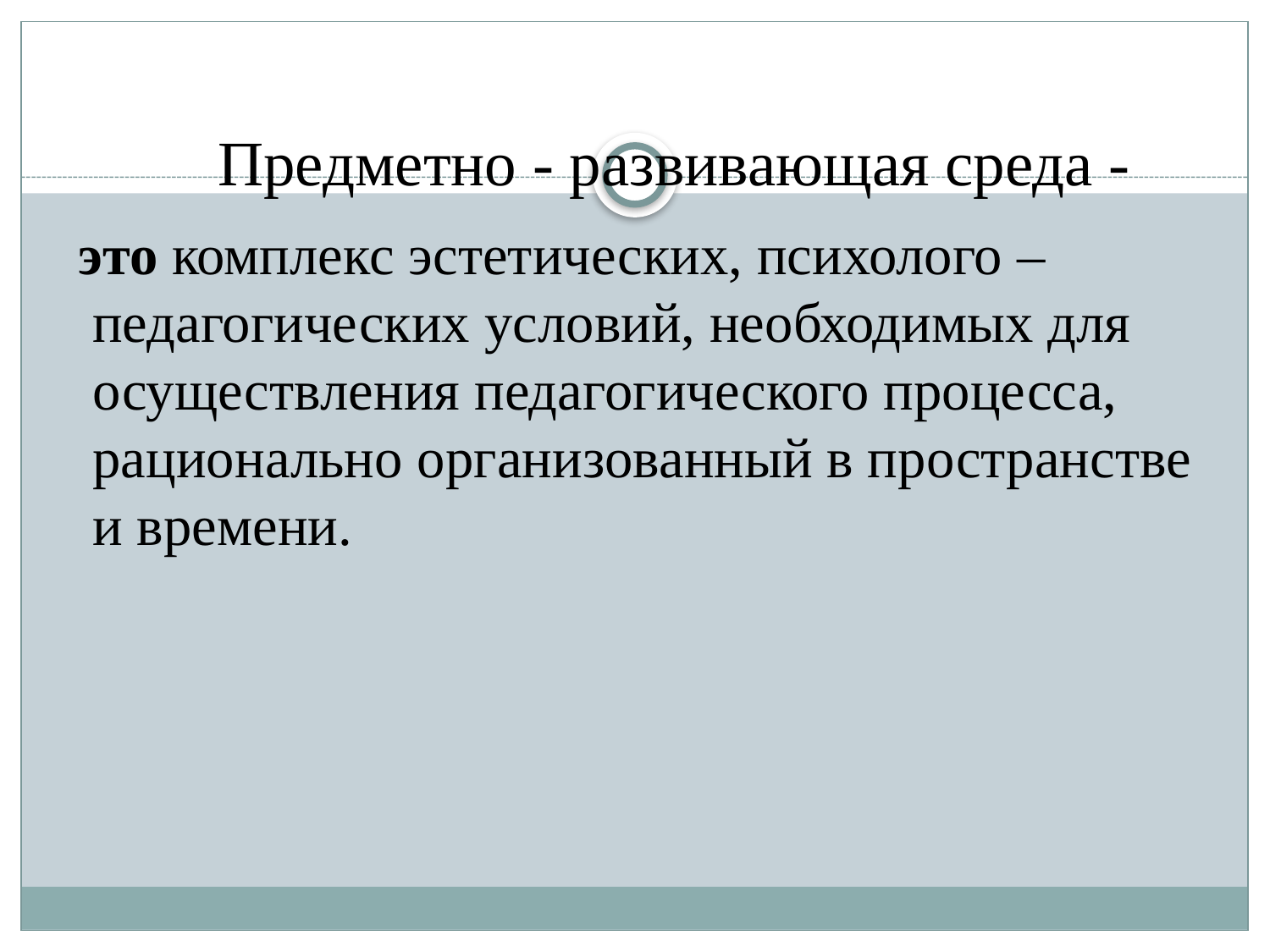

# Предметно - развивающая среда -
  это комплекс эстетических, психолого – педагогических условий, необходимых для осуществления педагогического процесса, рационально организованный в пространстве и времени.